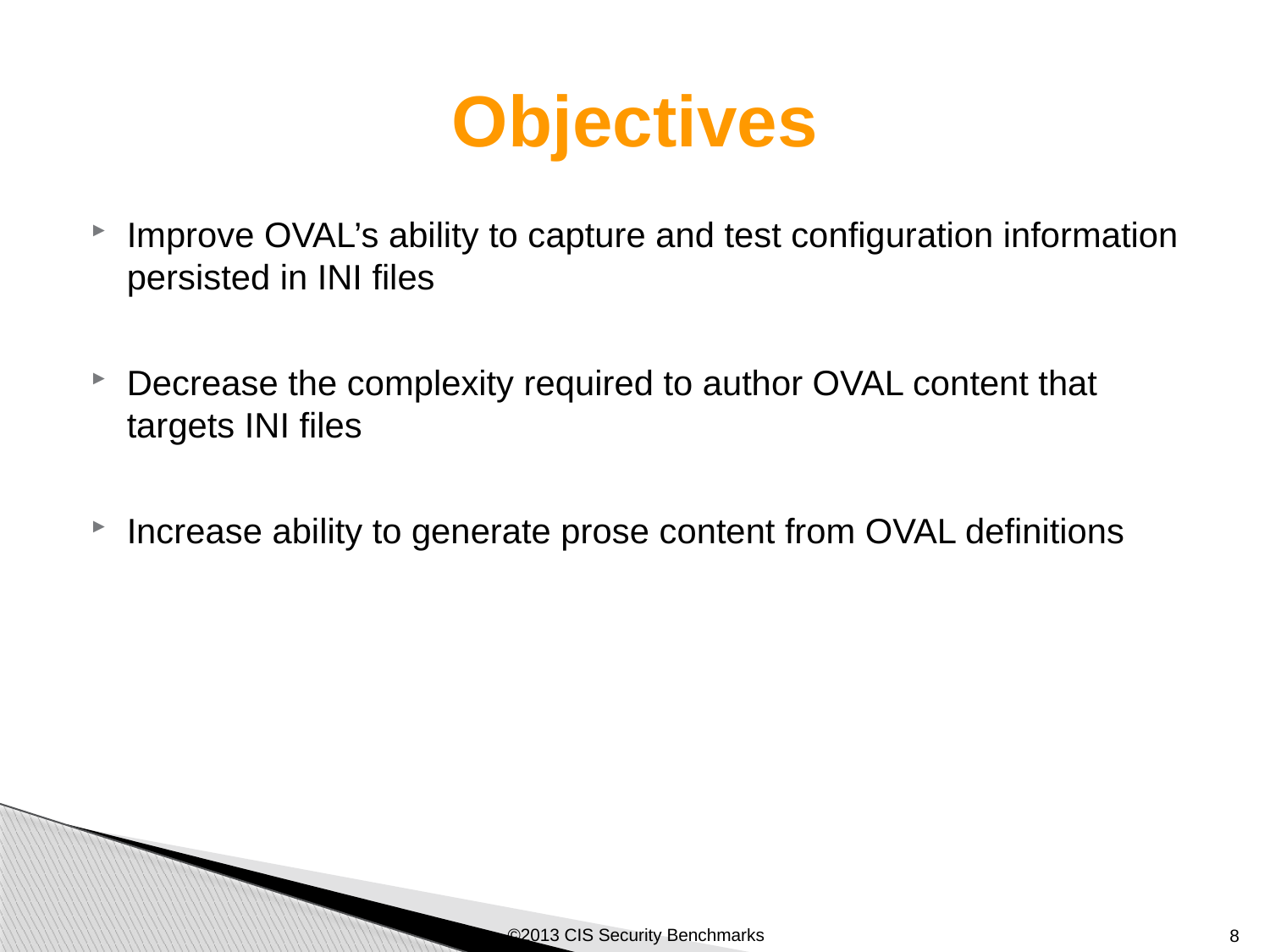

# Objectives
Improve OVAL’s ability to capture and test configuration information persisted in INI files

Decrease the complexity required to author OVAL content that targets INI files

Increase ability to generate prose content from OVAL definitions

©2013 CIS Security Benchmarks
8